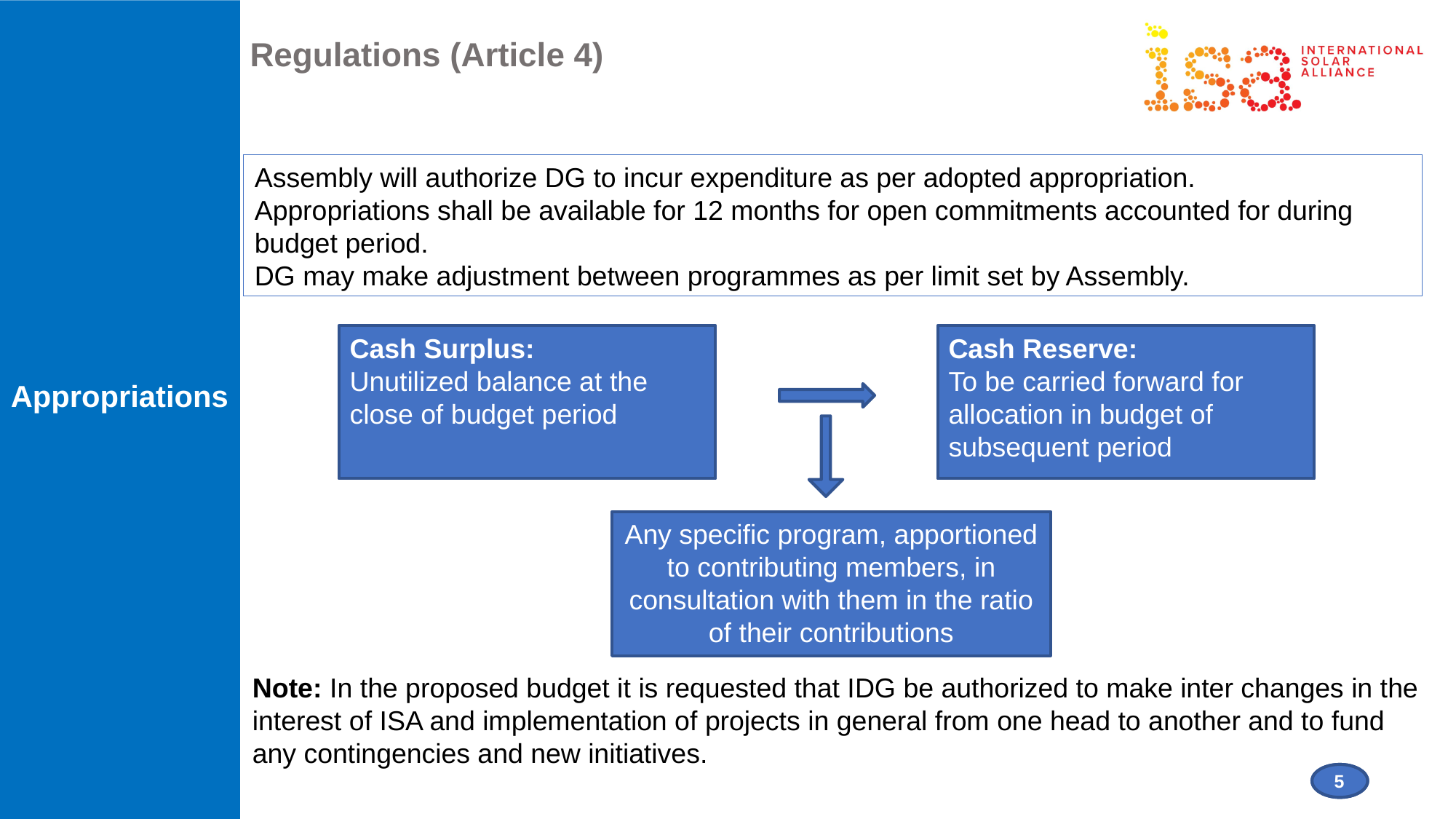

Appropriations

Regulations (Article 4)

Assembly will authorize DG to incur expenditure as per adopted appropriation.
Appropriations shall be available for 12 months for open commitments accounted for during budget period.
DG may make adjustment between programmes as per limit set by Assembly.
Cash Surplus:
Unutilized balance at the close of budget period
Cash Reserve:
To be carried forward for allocation in budget of subsequent period

Any specific program, apportioned to contributing members, in consultation with them in the ratio of their contributions
Note: In the proposed budget it is requested that IDG be authorized to make inter changes in the interest of ISA and implementation of projects in general from one head to another and to fund any contingencies and new initiatives.
5